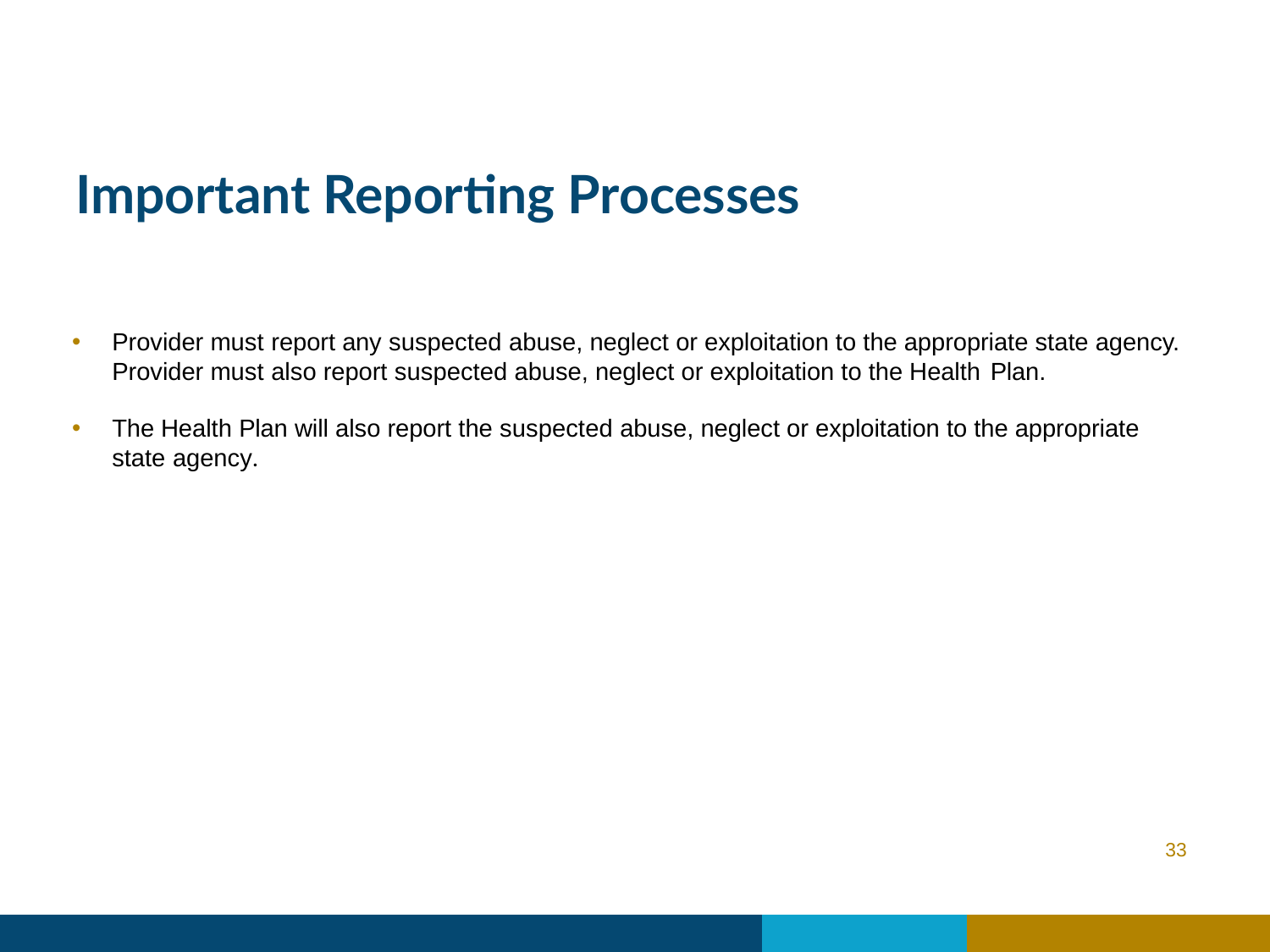

# Important Reporting Processes
Provider must report any suspected abuse, neglect or exploitation to the appropriate state agency. Provider must also report suspected abuse, neglect or exploitation to the Health Plan.

The Health Plan will also report the suspected abuse, neglect or exploitation to the appropriate state agency.
33